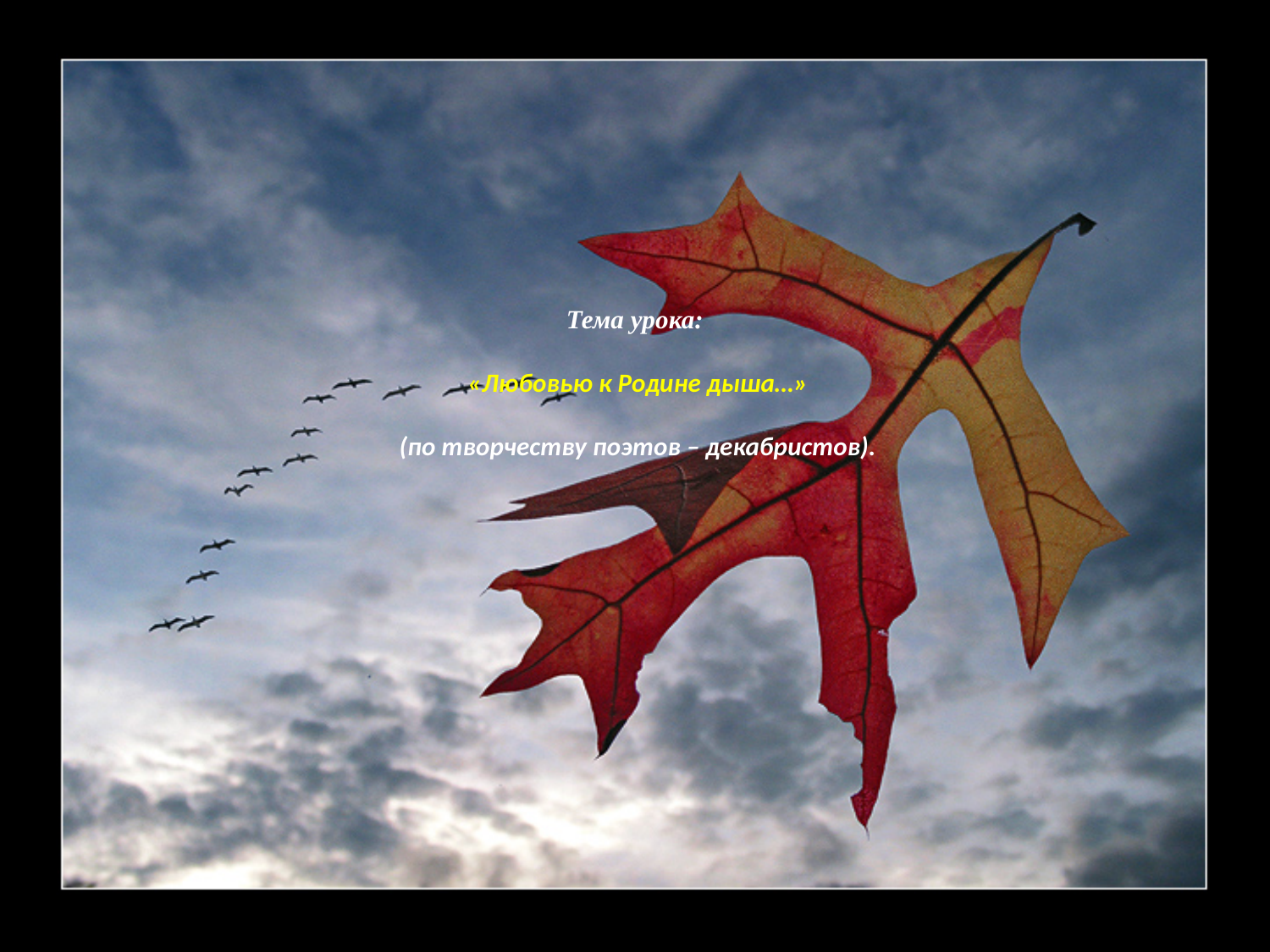

# Тема урока: «Любовью к Родине дыша…» (по творчеству поэтов – декабристов).